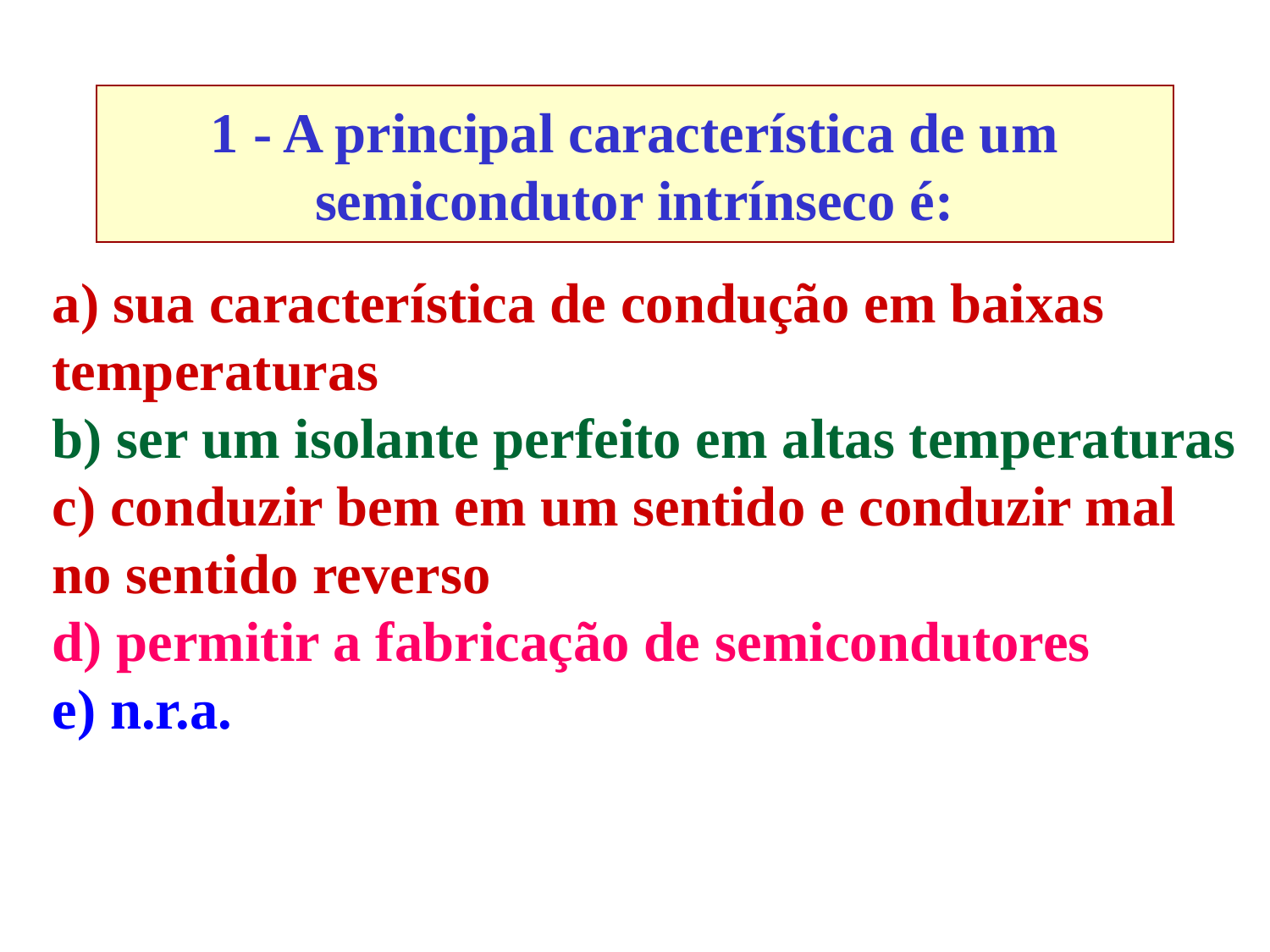

# 1 - A principal característica de um semicondutor intrínseco é:
a) sua característica de condução em baixas
temperaturas
b) ser um isolante perfeito em altas temperaturas
c) conduzir bem em um sentido e conduzir mal
no sentido reverso
d) permitir a fabricação de semicondutores
e) n.r.a.